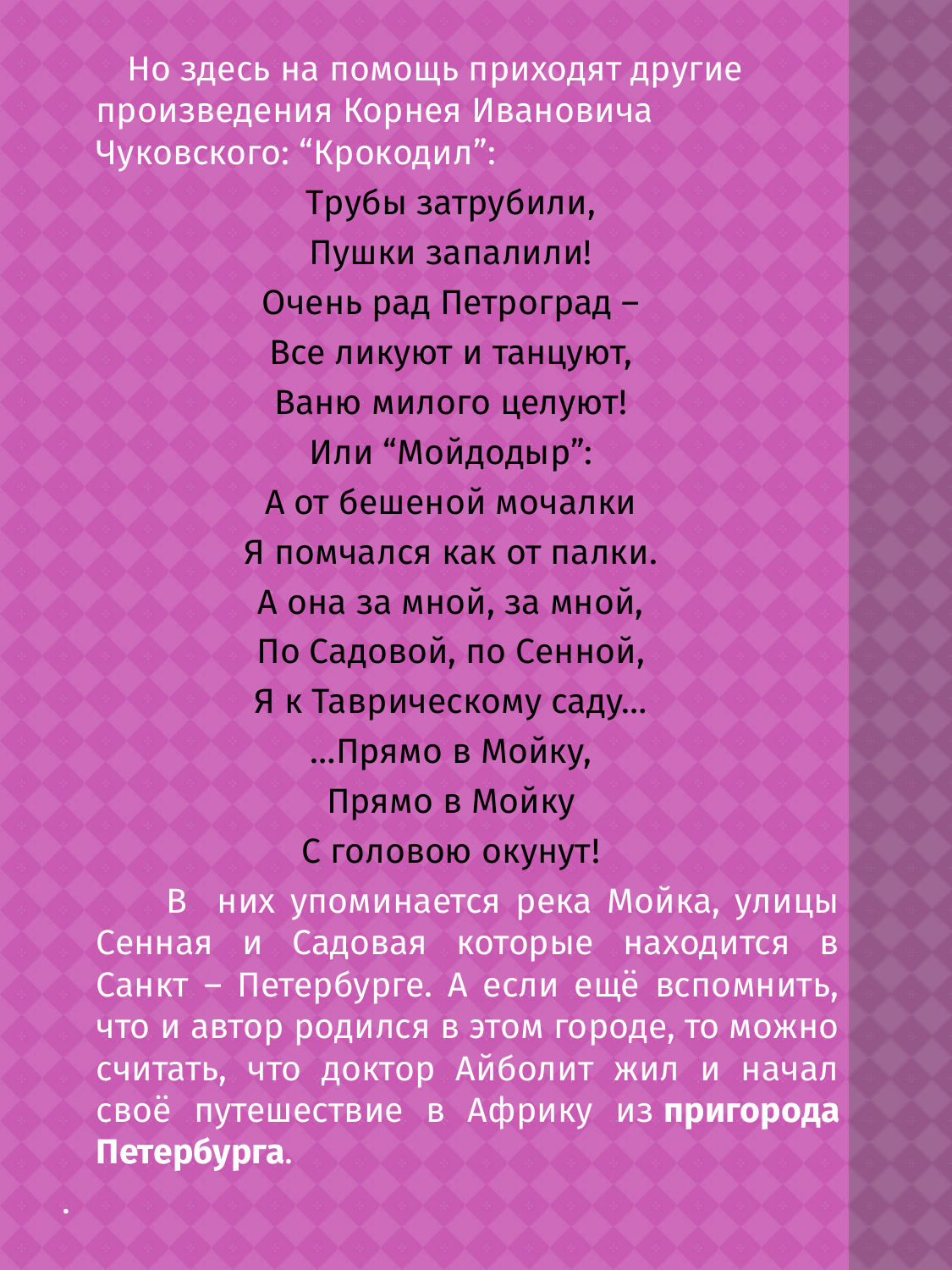

Но здесь на помощь приходят другие произведения Корнея Ивановича Чуковского: “Крокодил”:
Трубы затрубили,
Пушки запалили!
Очень рад Петроград –
Все ликуют и танцуют,
Ваню милого целуют!
Или “Мойдодыр”:
А от бешеной мочалки
Я помчался как от палки.
А она за мной, за мной,
По Садовой, по Сенной,
Я к Таврическому саду…
…Прямо в Мойку,
Прямо в Мойку
С головою окунут!
       В  них упоминается река Мойка, улицы Сенная и Садовая которые находится в Санкт – Петербурге. А если ещё вспомнить, что и автор родился в этом городе, то можно считать, что доктор Айболит жил и начал своё путешествие в Африку из пригорода Петербурга.
.